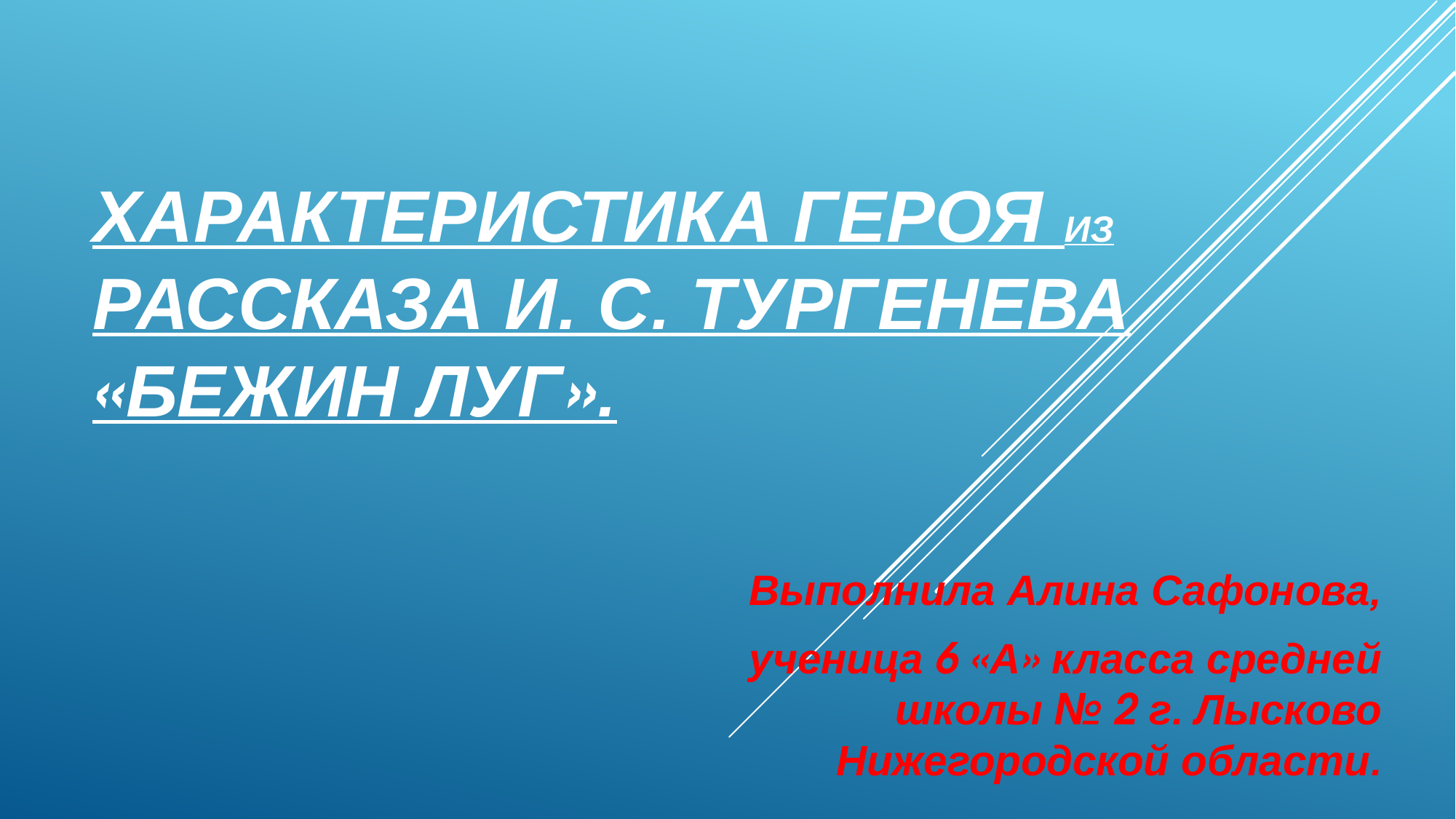

# характеристика героя из рассказа И. с. Тургенева «Бежин луг».
Выполнила Алина Сафонова,
ученица 6 «А» класса средней школы № 2 г. Лысково Нижегородской области.